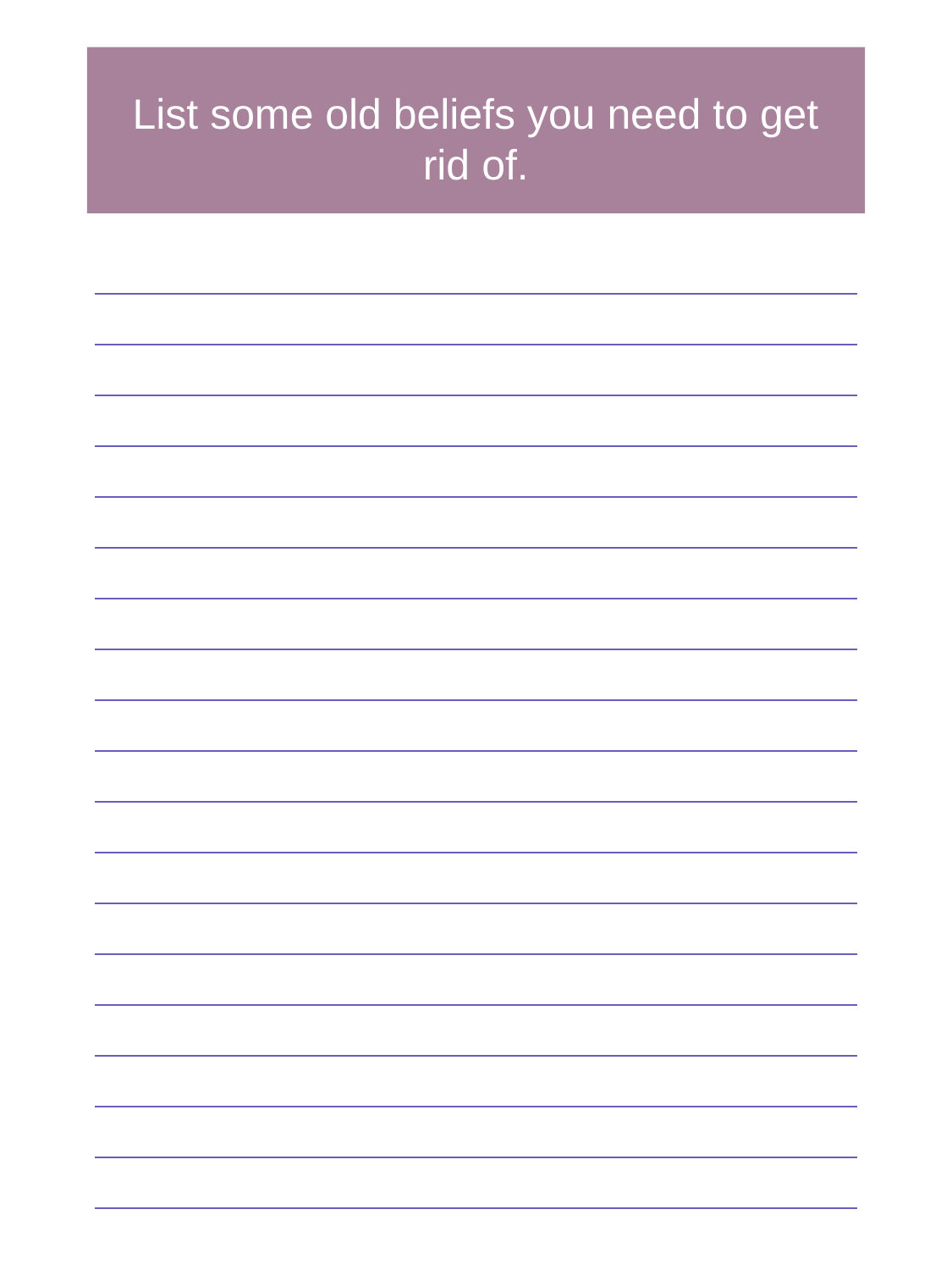

List some old beliefs you need to get rid of.
|  |
| --- |
|  |
|  |
|  |
|  |
|  |
|  |
|  |
|  |
|  |
|  |
|  |
|  |
|  |
|  |
|  |
|  |
|  |